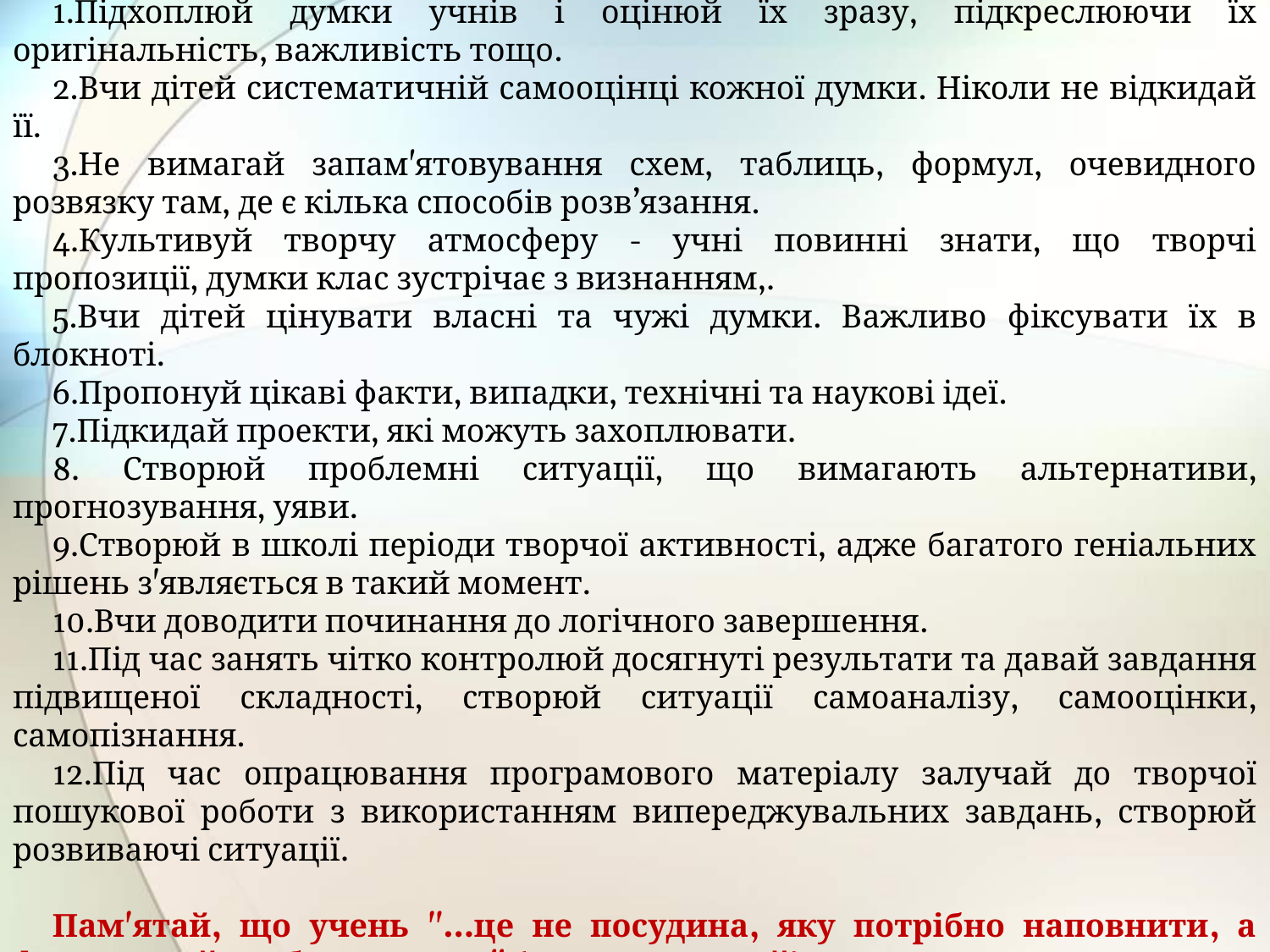

Як розвивати творчі здібності обдарованих дітей
Підхоплюй думки учнів і оцінюй їх зразу, підкреслюючи їх оригінальність, важливість тощо.
Вчи дітей систематичній самооцінці кожної думки. Ніколи не відкидай її.
Не вимагай запам'ятовування схем, таблиць, формул, очевидного розвязку там, де є кілька способів розв’язання.
Культивуй творчу атмосферу - учні повинні знати, що творчі пропозиції, думки клас зустрічає з визнанням,.
Вчи дітей цінувати власні та чужі думки. Важливо фіксувати їх в блокноті.
Пропонуй цікаві факти, випадки, технічні та наукові ідеї.
Підкидай проекти, які можуть захоплювати.
 Створюй проблемні ситуації, що вимагають альтернативи, прогнозування, уяви.
Створюй в школі періоди творчої активності, адже багатого геніальних рішень з'являється в такий момент.
Вчи доводити починання до логічного завершення.
Під час занять чітко контролюй досягнуті результати та давай завдання підвищеної складності, створюй ситуації самоаналізу, самооцінки, самопізнання.
Під час опрацювання програмового матеріалу залучай до творчої пошукової роботи з використанням випереджувальних завдань, створюй розвиваючі ситуації.

Пам'ятай, що учень "...це не посудина, яку потрібно наповнити, а факел, який треба запалити" (К.Д.Ушинський).